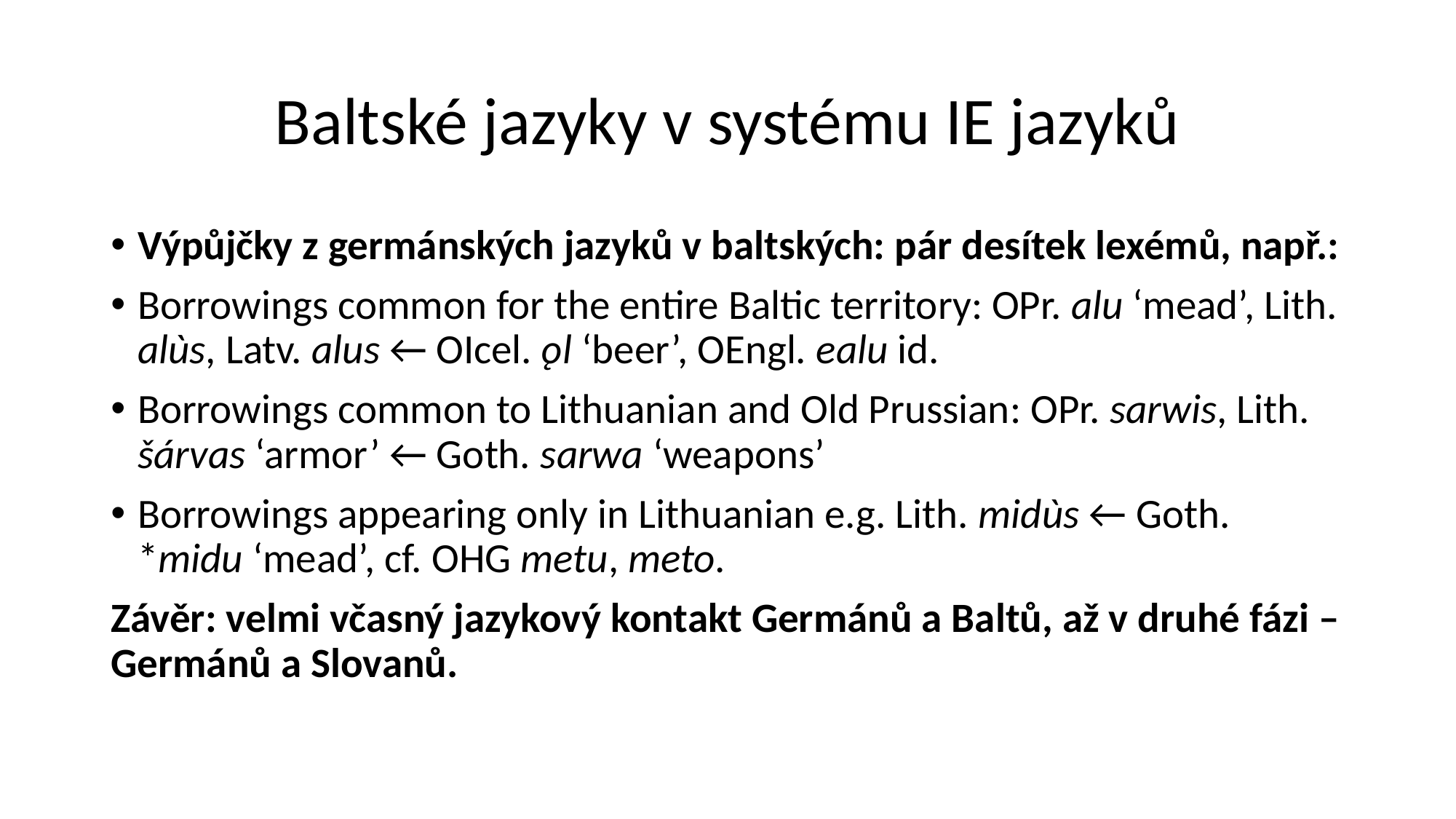

# Baltské jazyky v systému IE jazyků
Výpůjčky z germánských jazyků v baltských: pár desítek lexémů, např.:
Borrowings common for the entire Baltic territory: OPr. alu ‘mead’, Lith. alùs, Latv. alus ← OIcel. ǫl ‘beer’, OEngl. ealu id.
Borrowings common to Lithuanian and Old Prussian: OPr. sarwis, Lith. šárvas ‘armor’ ← Goth. sarwa ‘weapons’
Borrowings appearing only in Lithuanian e.g. Lith. midùs ← Goth. *midu ‘mead’, cf. OHG metu, meto.
Závěr: velmi včasný jazykový kontakt Germánů a Baltů, až v druhé fázi – Germánů a Slovanů.